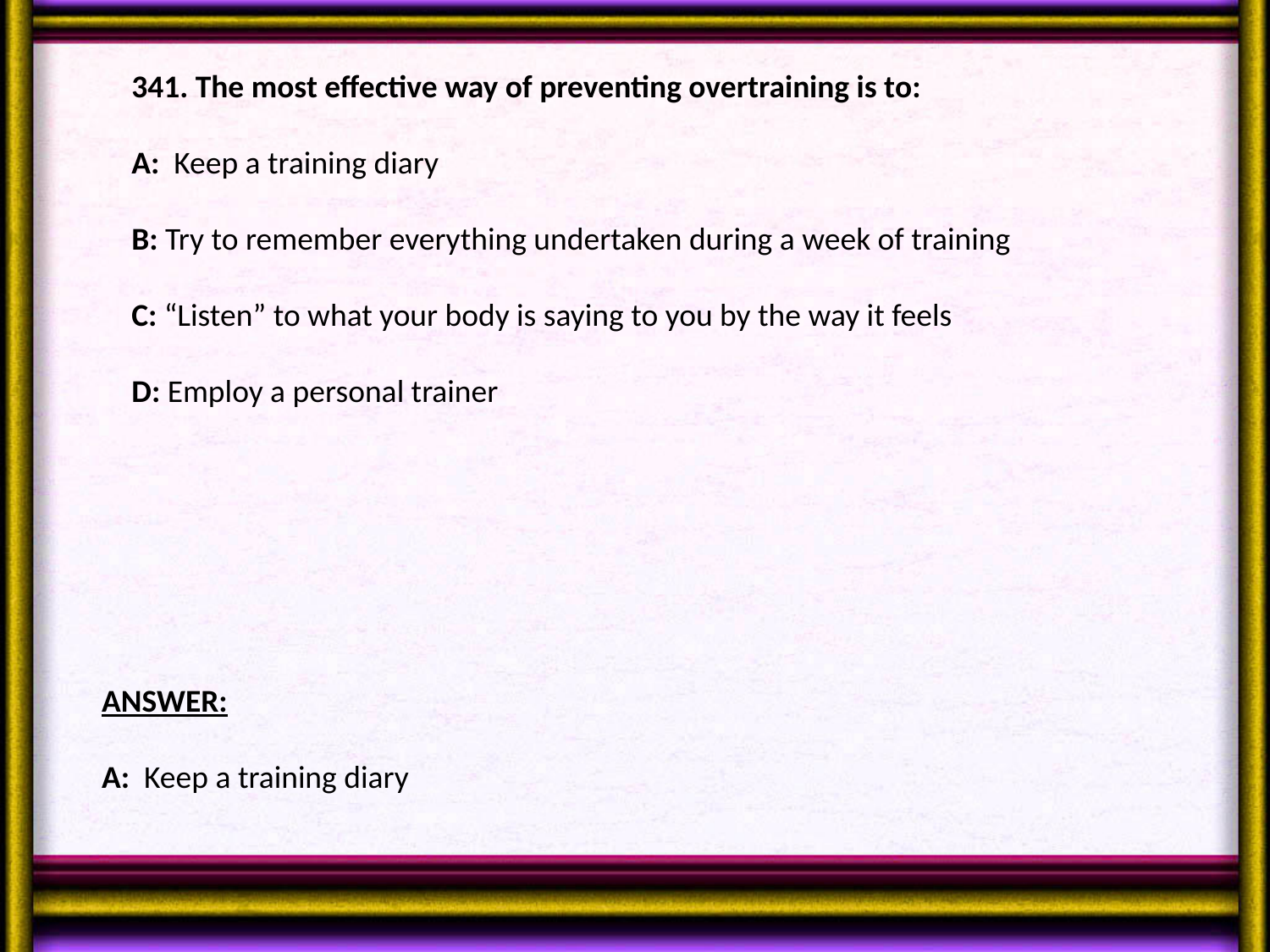

341. The most effective way of preventing overtraining is to:

A:  Keep a training diary

B: Try to remember everything undertaken during a week of training

C: “Listen” to what your body is saying to you by the way it feels

D: Employ a personal trainer
ANSWER:

A:  Keep a training diary